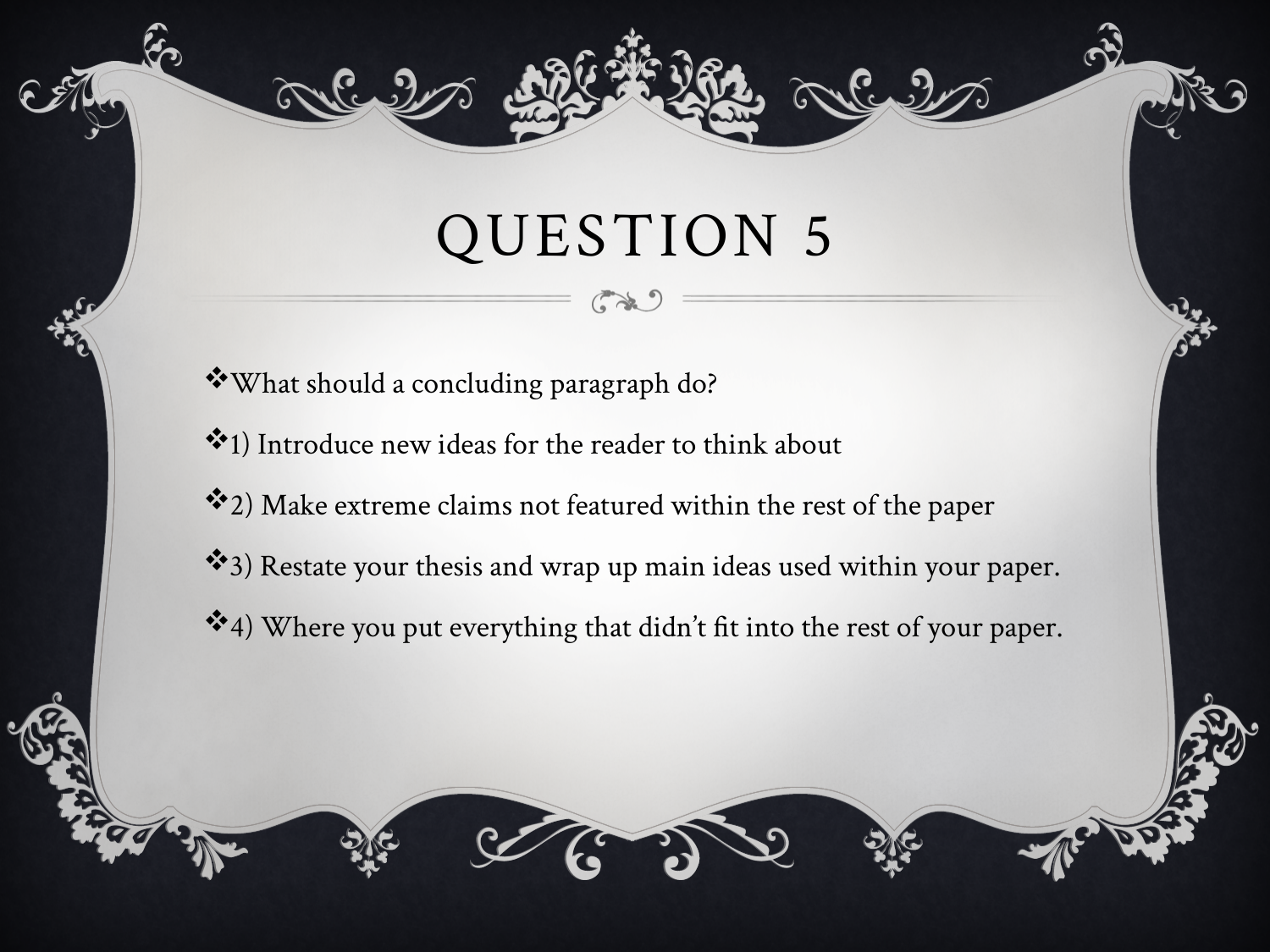

# Question 5
What should a concluding paragraph do?
1) Introduce new ideas for the reader to think about
2) Make extreme claims not featured within the rest of the paper
3) Restate your thesis and wrap up main ideas used within your paper.
4) Where you put everything that didn’t fit into the rest of your paper.